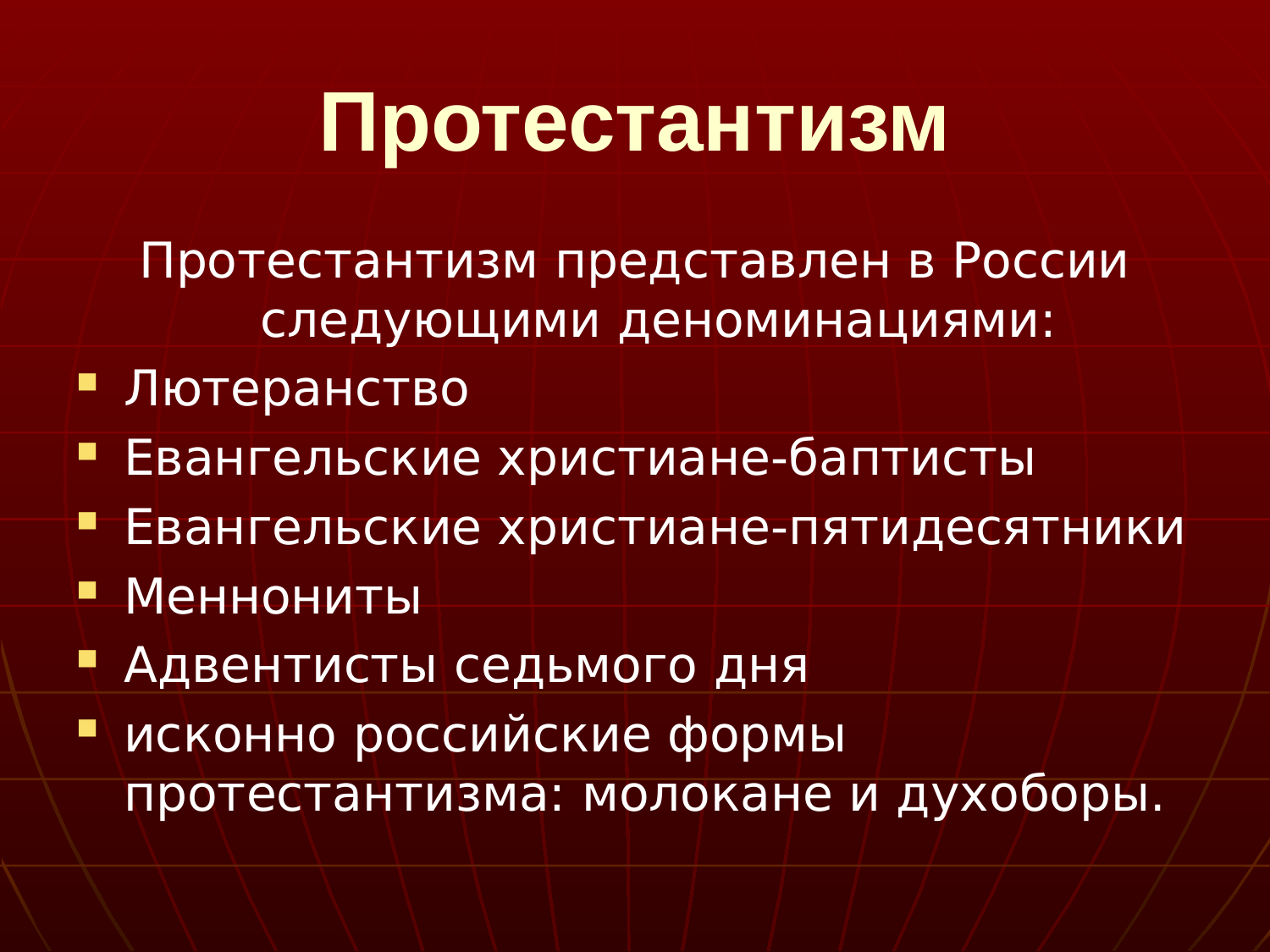

# Протестантизм
Протестантизм представлен в России следующими деноминациями:
Лютеранство
Евангельские христиане-баптисты
Евангельские христиане-пятидесятники
Меннониты
Адвентисты седьмого дня
исконно российские формы протестантизма: молокане и духоборы.